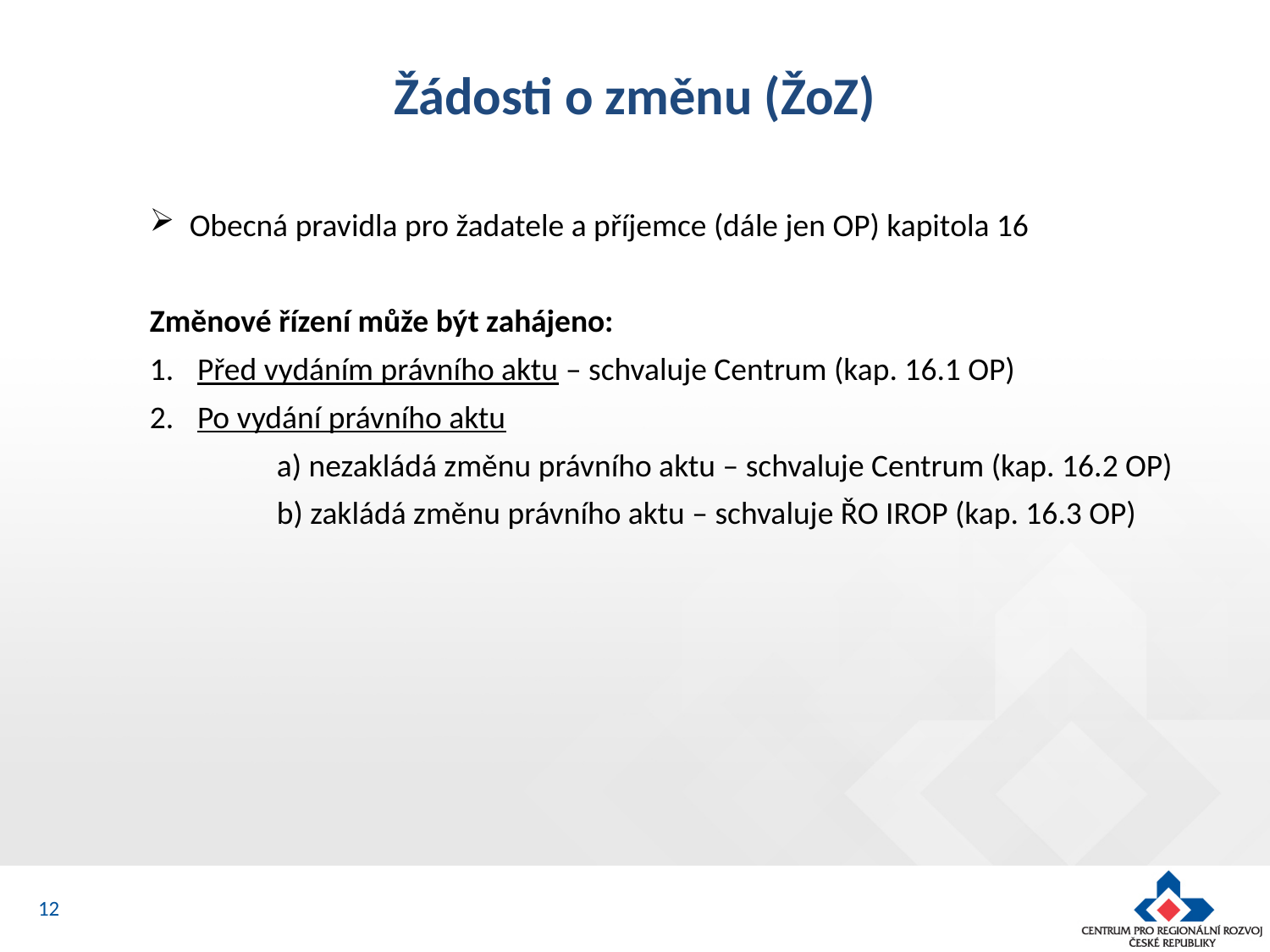

# Žádosti o změnu (ŽoZ)

Obecná pravidla pro žadatele a příjemce (dále jen OP) kapitola 16

Změnové řízení může být zahájeno:
Před vydáním právního aktu – schvaluje Centrum (kap. 16.1 OP)
Po vydání právního aktu
	a) nezakládá změnu právního aktu – schvaluje Centrum (kap. 16.2 OP)
	b) zakládá změnu právního aktu – schvaluje ŘO IROP (kap. 16.3 OP)

12